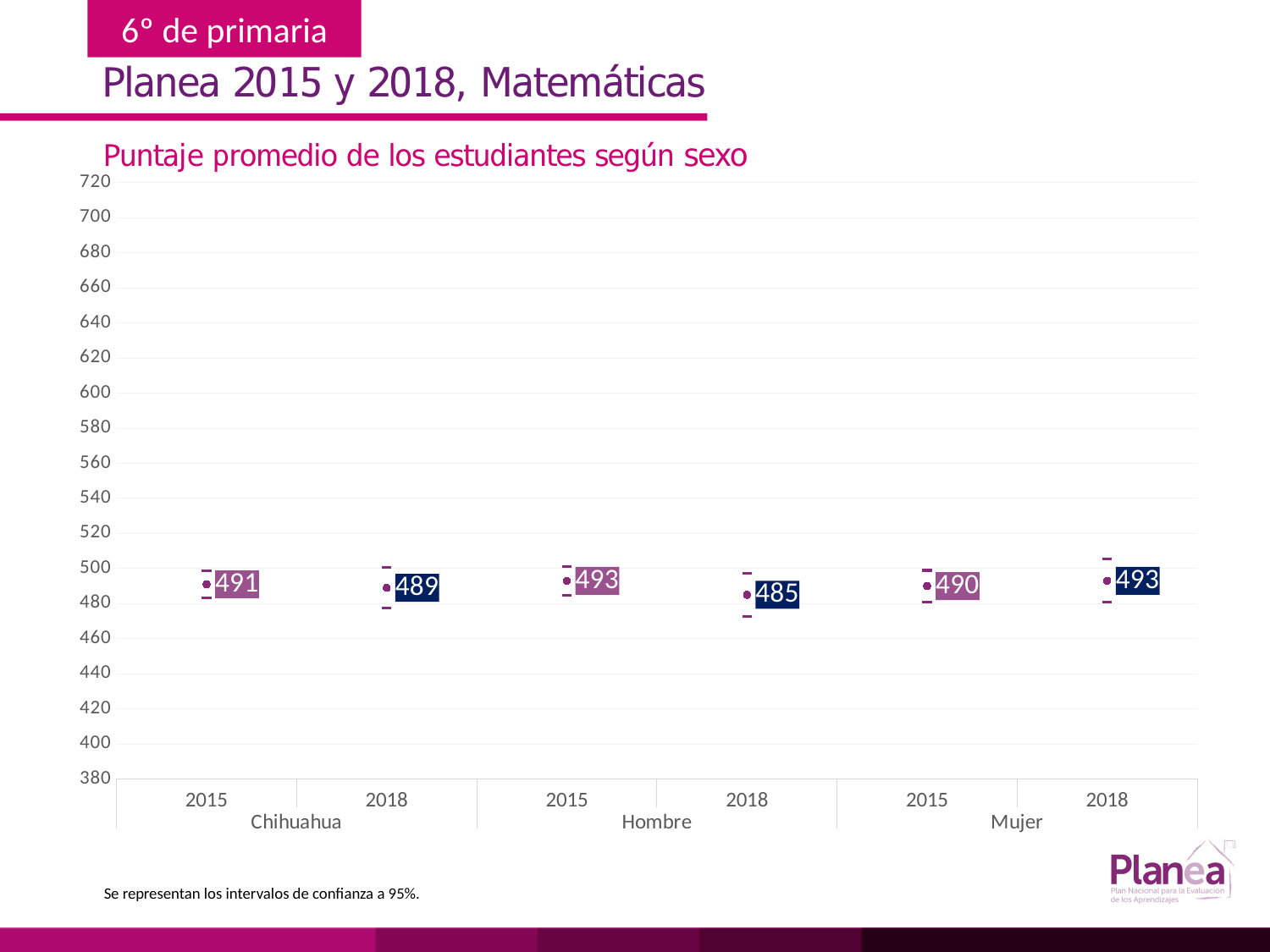

Planea 2015 y 2018, Matemáticas

Puntaje promedio de los estudiantes según sexo

### Chart

| Category |  |  |  |
|---|---|---|---|
| 2015 | 483.438 | 498.562 | 491.0 |
| 2018 | 477.458 | 500.542 | 489.0 |
| 2015 | 484.841 | 501.159 | 493.0 |
| 2018 | 472.662 | 497.338 | 485.0 |
| 2015 | 481.045 | 498.955 | 490.0 |
| 2018 | 480.662 | 505.338 | 493.0 |
Se representan los intervalos de confianza a 95%.